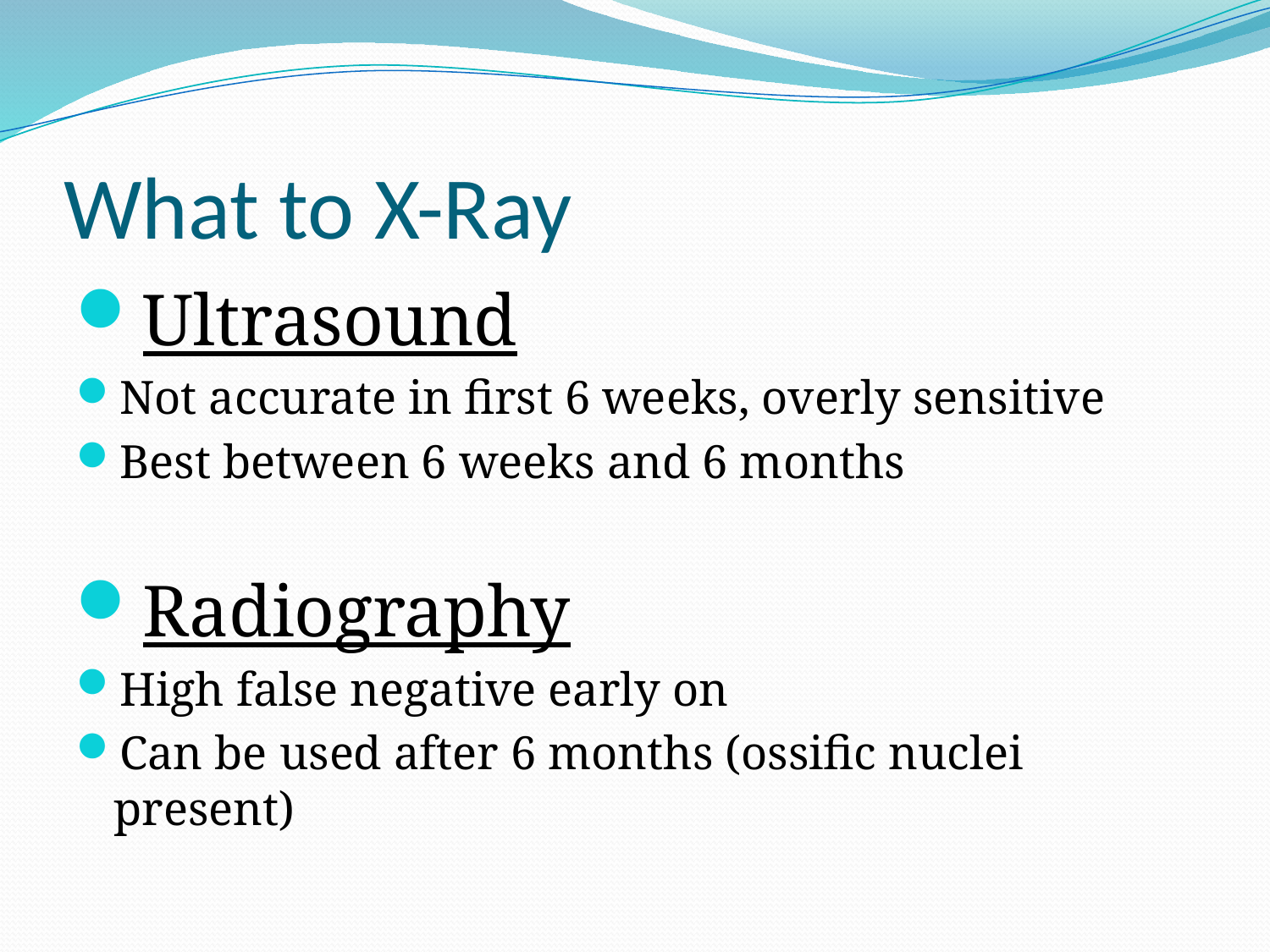

# What to X-Ray
Ultrasound
Not accurate in first 6 weeks, overly sensitive
Best between 6 weeks and 6 months

Radiography
High false negative early on
Can be used after 6 months (ossific nuclei present)